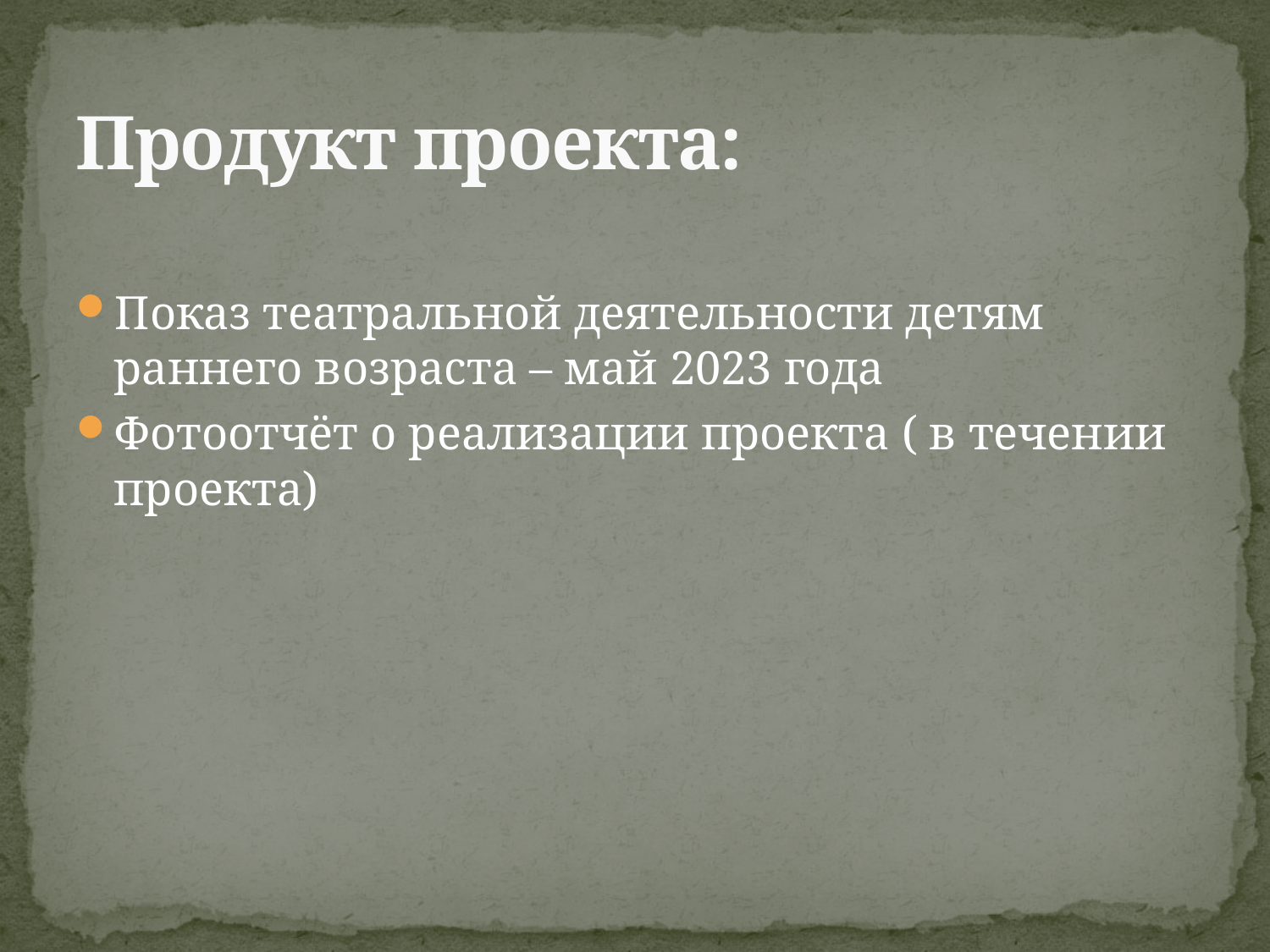

# Продукт проекта:

Показ театральной деятельности детям раннего возраста – май 2023 года
Фотоотчёт о реализации проекта ( в течении проекта)